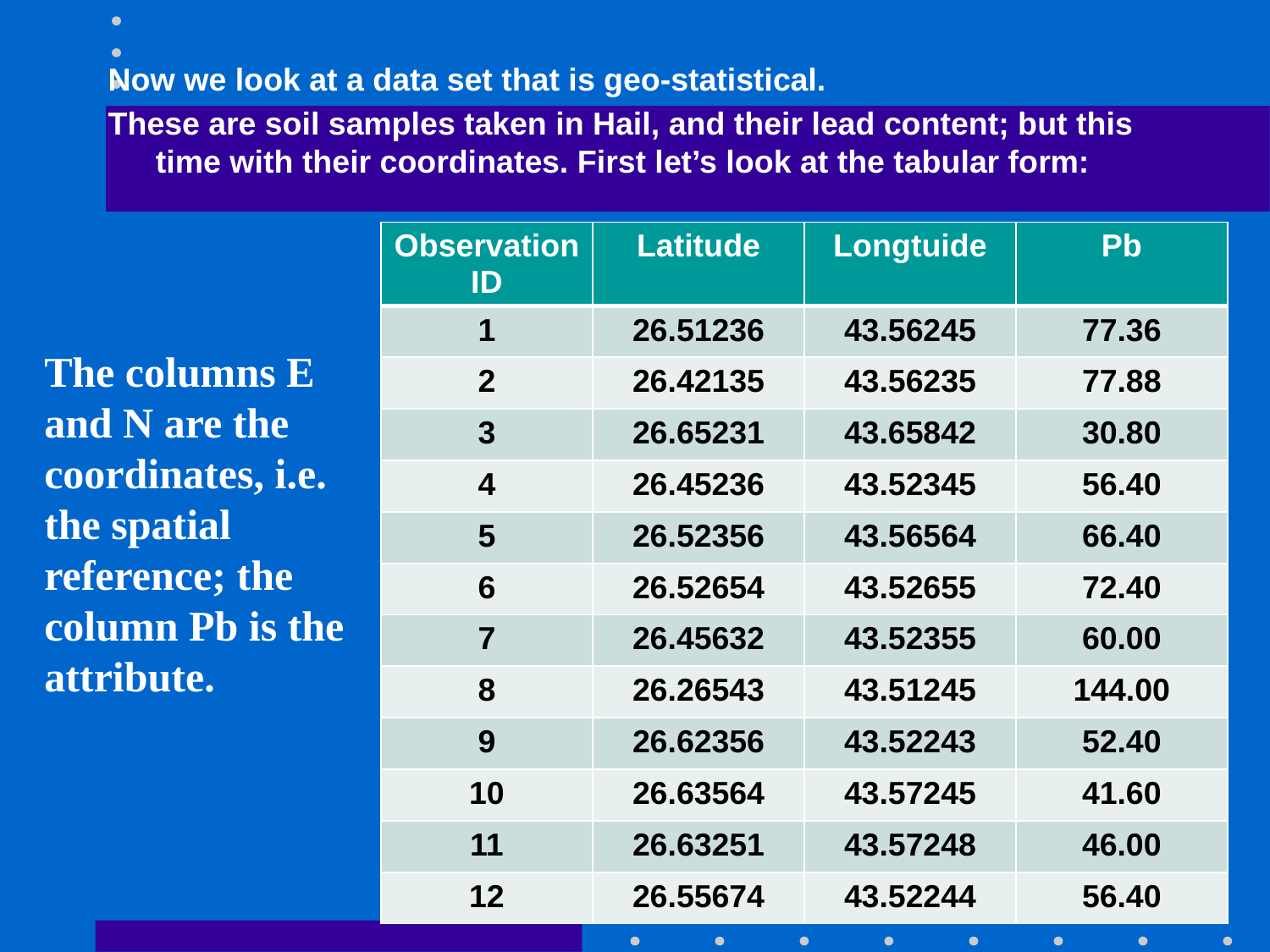

Now we look at a data set that is geo-statistical.
These are soil samples taken in Hail, and their lead content; but this time with their coordinates. First let’s look at the tabular form:
| Observation ID | Latitude | Longtuide | Pb |
| --- | --- | --- | --- |
| 1 | 26.51236 | 43.56245 | 77.36 |
| 2 | 26.42135 | 43.56235 | 77.88 |
| 3 | 26.65231 | 43.65842 | 30.80 |
| 4 | 26.45236 | 43.52345 | 56.40 |
| 5 | 26.52356 | 43.56564 | 66.40 |
| 6 | 26.52654 | 43.52655 | 72.40 |
| 7 | 26.45632 | 43.52355 | 60.00 |
| 8 | 26.26543 | 43.51245 | 144.00 |
| 9 | 26.62356 | 43.52243 | 52.40 |
| 10 | 26.63564 | 43.57245 | 41.60 |
| 11 | 26.63251 | 43.57248 | 46.00 |
| 12 | 26.55674 | 43.52244 | 56.40 |
The columns E and N are the coordinates, i.e. the spatial reference; the column Pb is the attribute.